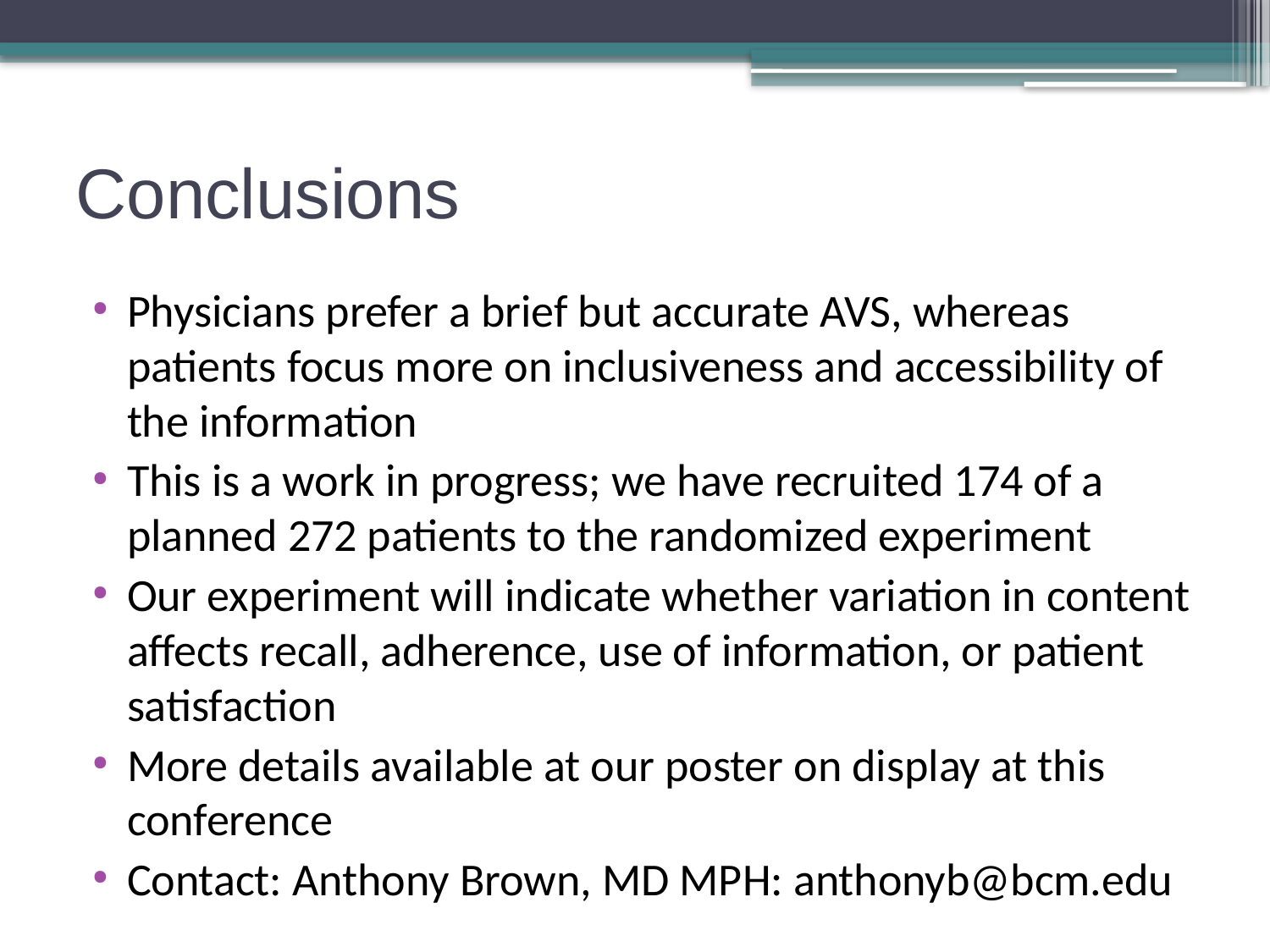

# Conclusions
Physicians prefer a brief but accurate AVS, whereas patients focus more on inclusiveness and accessibility of the information
This is a work in progress; we have recruited 174 of a planned 272 patients to the randomized experiment
Our experiment will indicate whether variation in content affects recall, adherence, use of information, or patient satisfaction
More details available at our poster on display at this conference
Contact: Anthony Brown, MD MPH: anthonyb@bcm.edu